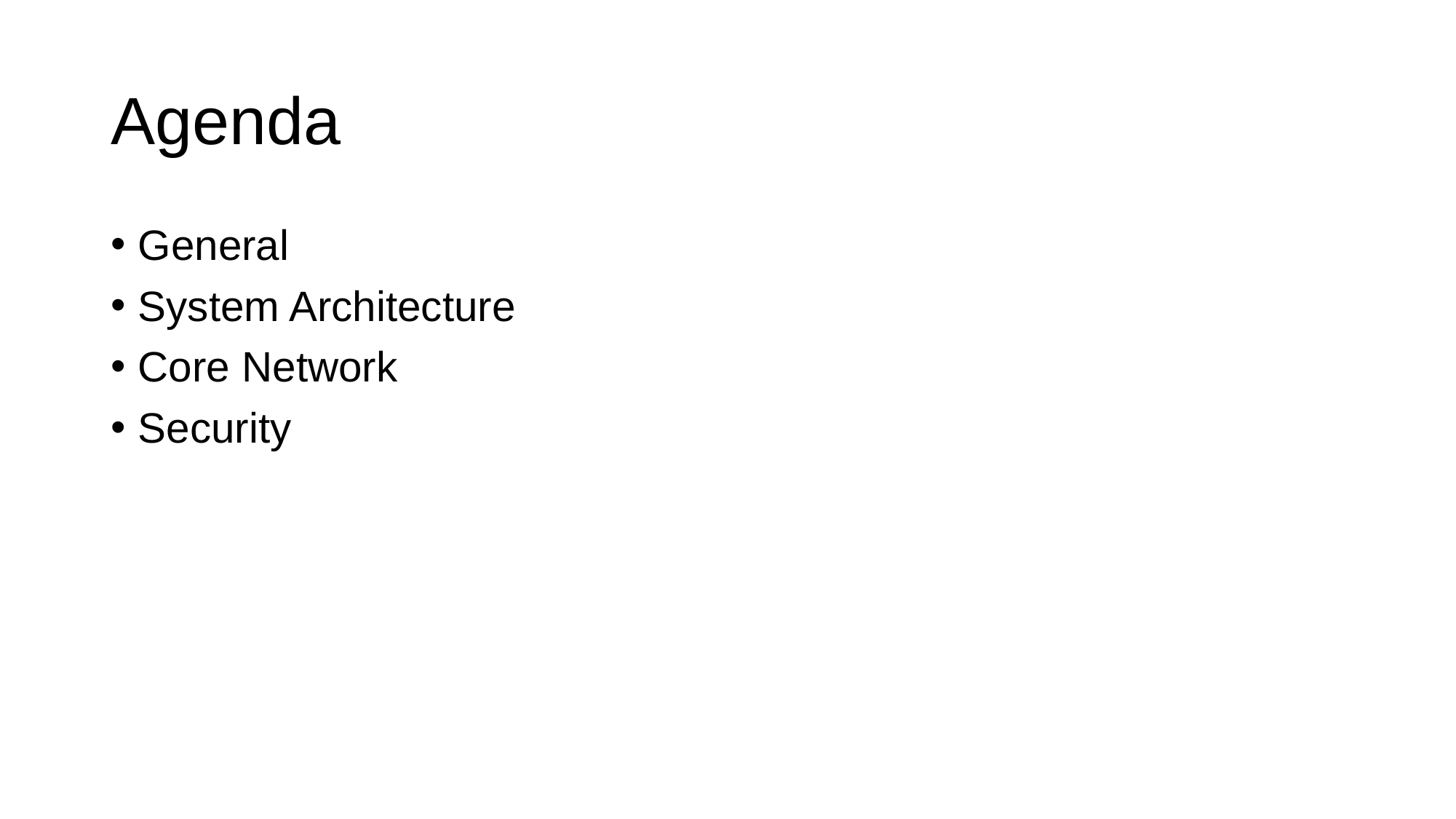

# Agenda
General
System Architecture
Core Network
Security